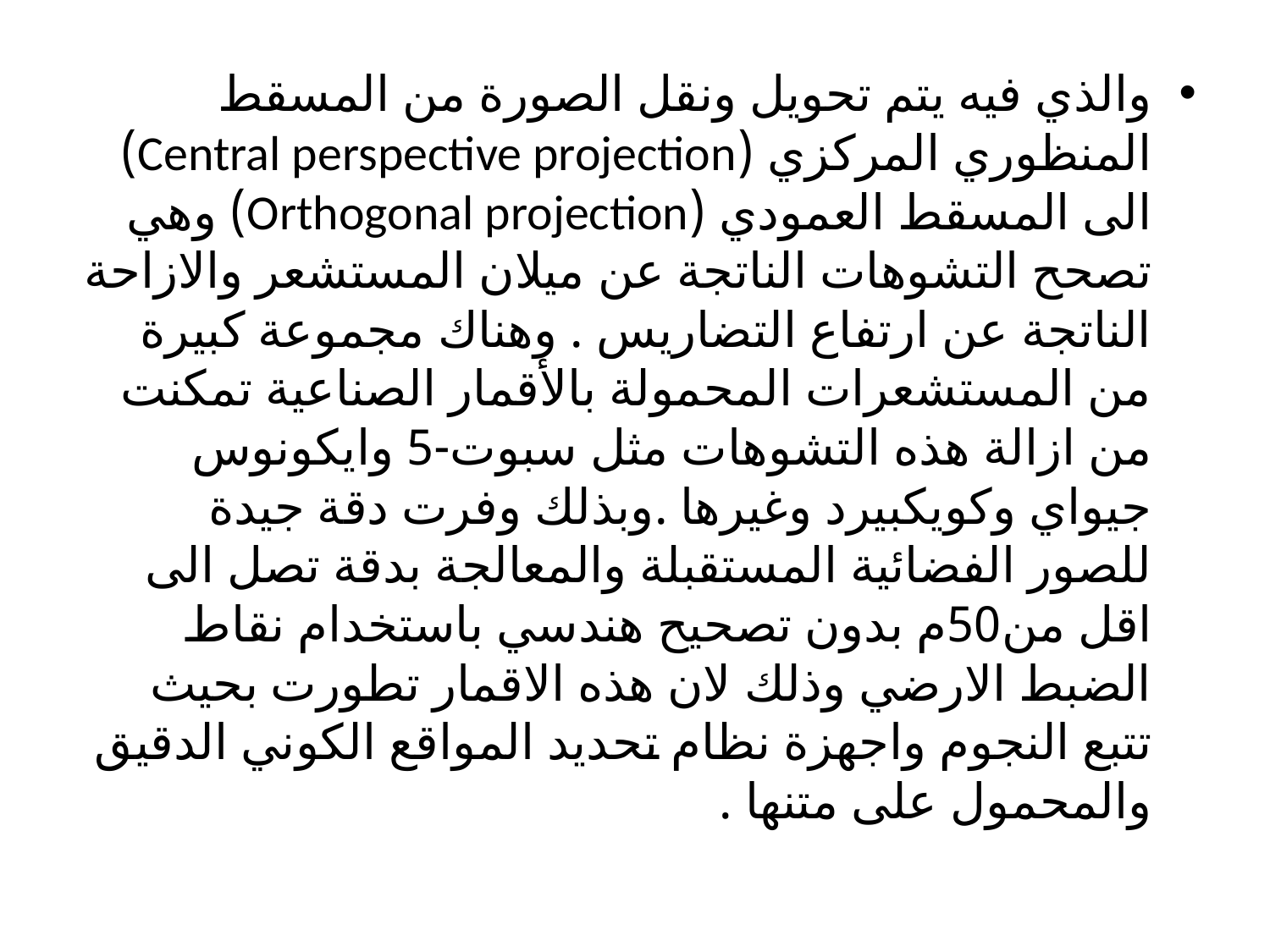

والذي فيه يتم تحويل ونقل الصورة من المسقط المنظوري المركزي (Central perspective projection) الى المسقط العمودي (Orthogonal projection) وهي تصحح التشوهات الناتجة عن ميلان المستشعر والازاحة الناتجة عن ارتفاع التضاريس . وهناك مجموعة كبيرة من المستشعرات المحمولة بالأقمار الصناعية تمكنت من ازالة هذه التشوهات مثل سبوت-5 وايكونوس جيواي وكويكبيرد وغيرها .وبذلك وفرت دقة جيدة للصور الفضائية المستقبلة والمعالجة بدقة تصل الى اقل من50م بدون تصحيح هندسي باستخدام نقاط الضبط الارضي وذلك لان هذه الاقمار تطورت بحيث تتبع النجوم واجهزة نظام تحديد المواقع الكوني الدقيق والمحمول على متنها .